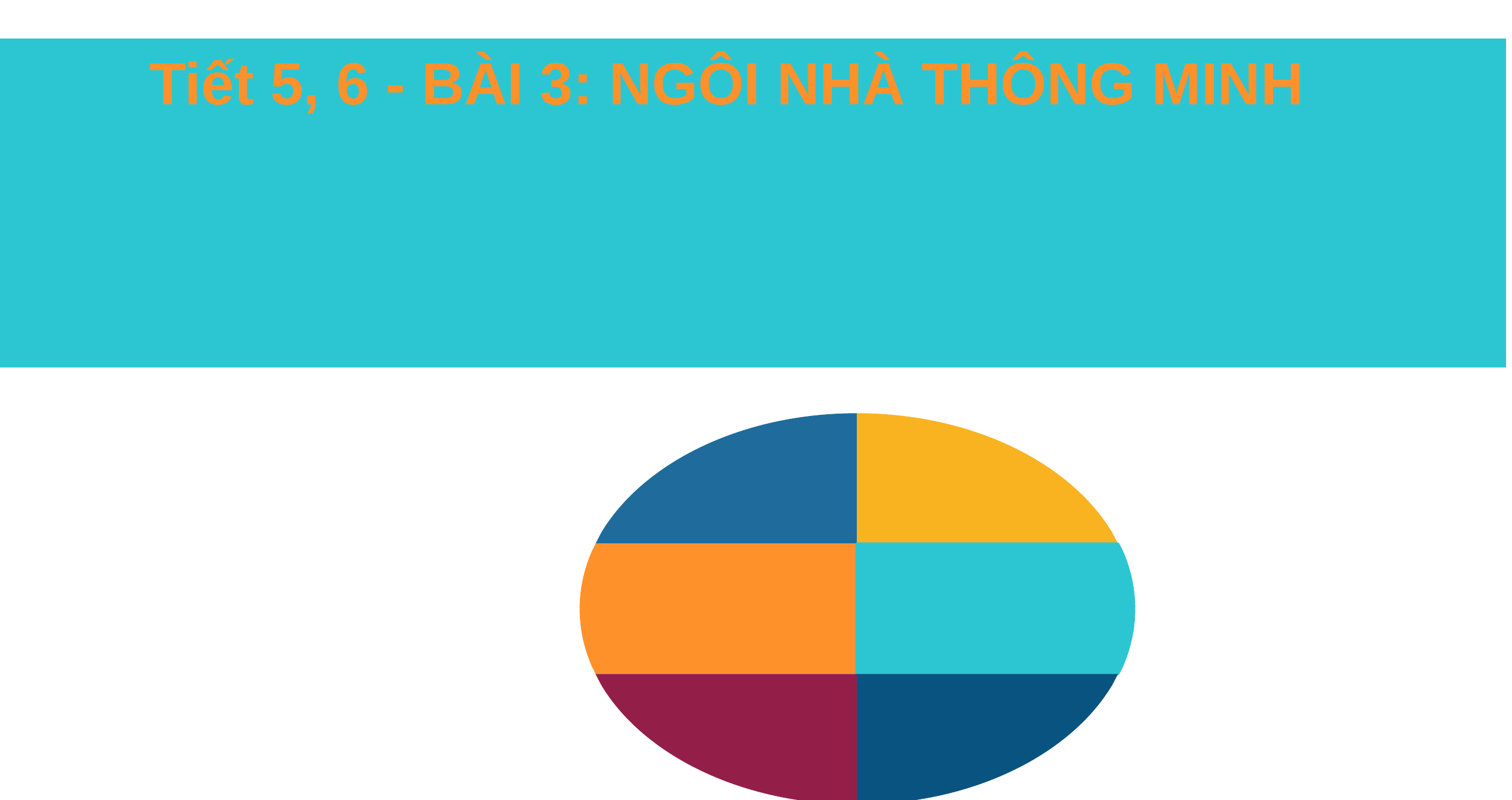

Tiết 5, 6 - BÀI 3: NGÔI NHÀ THÔNG MINH